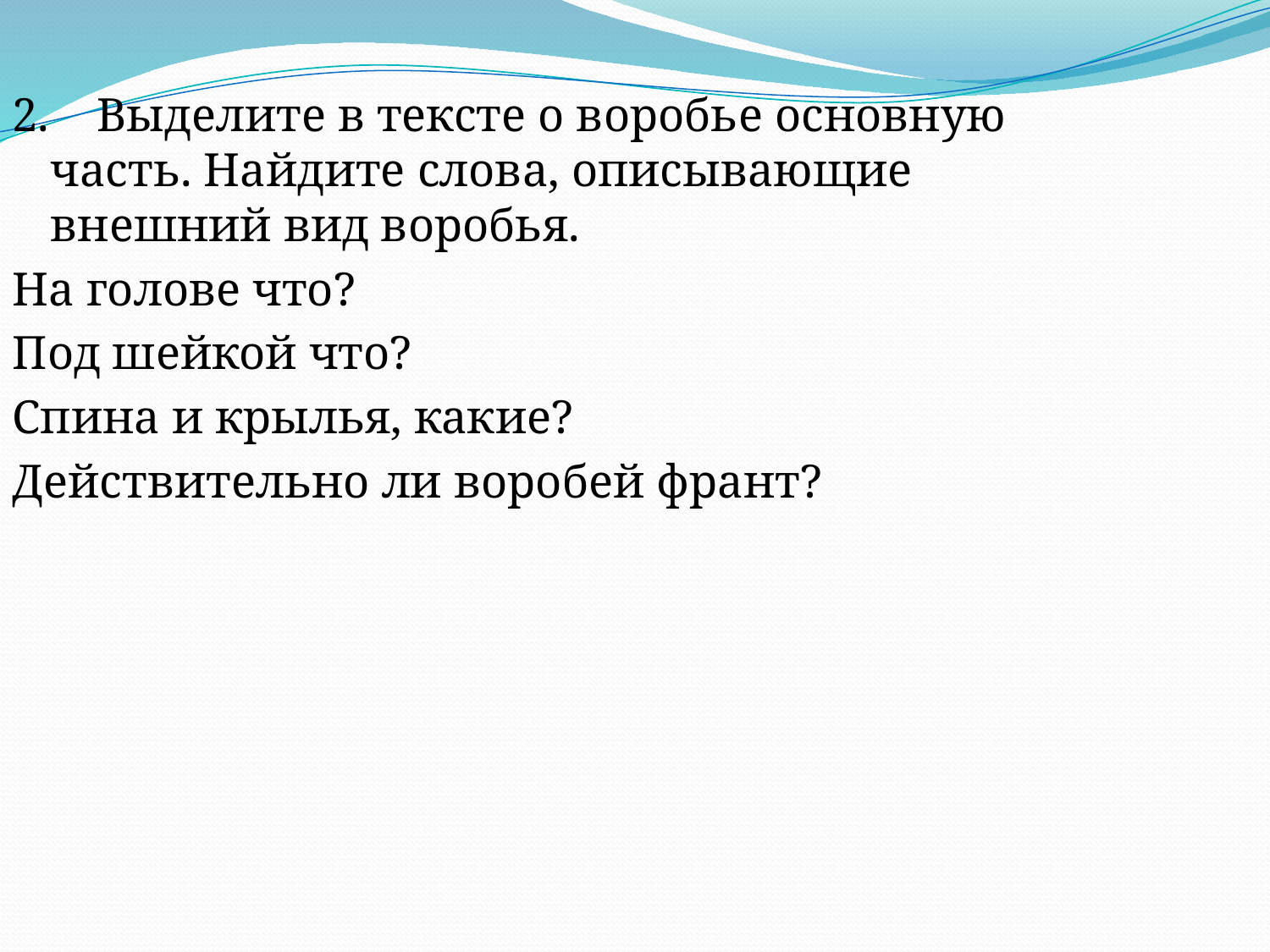

2.    Выделите в тексте о воробье основную часть. Найдите слова, описывающие внешний вид воробья.
На голове что?
Под шейкой что?
Спина и крылья, какие?
Действительно ли воробей франт?